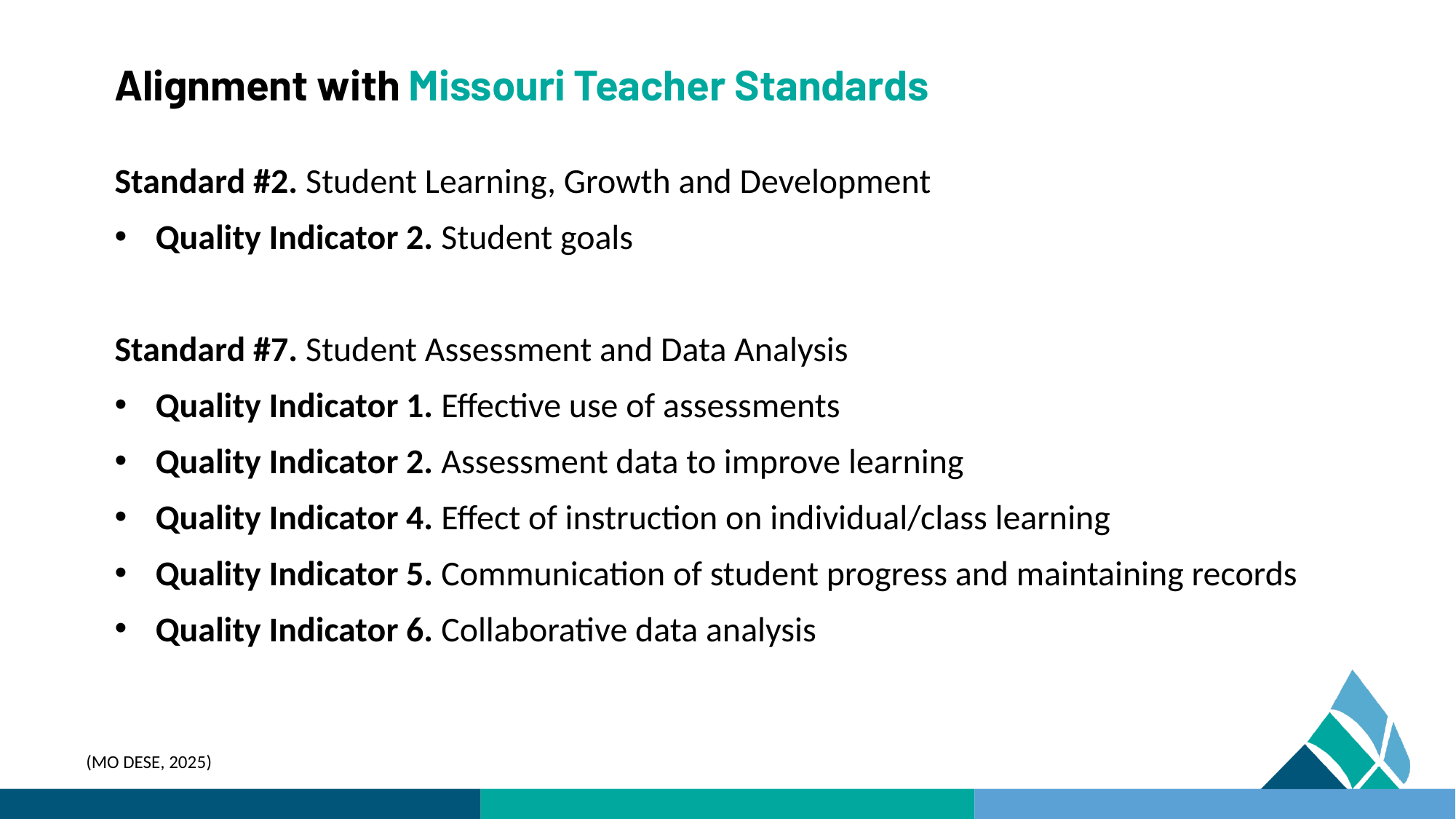

# Alignment with Missouri Teacher Standards
Standard #2. Student Learning, Growth and Development
Quality Indicator 2. Student goals

Standard #7. Student Assessment and Data Analysis
Quality Indicator 1. Effective use of assessments
Quality Indicator 2. Assessment data to improve learning
Quality Indicator 4. Effect of instruction on individual/class learning
Quality Indicator 5. Communication of student progress and maintaining records
Quality Indicator 6. Collaborative data analysis
(MO DESE, 2025)